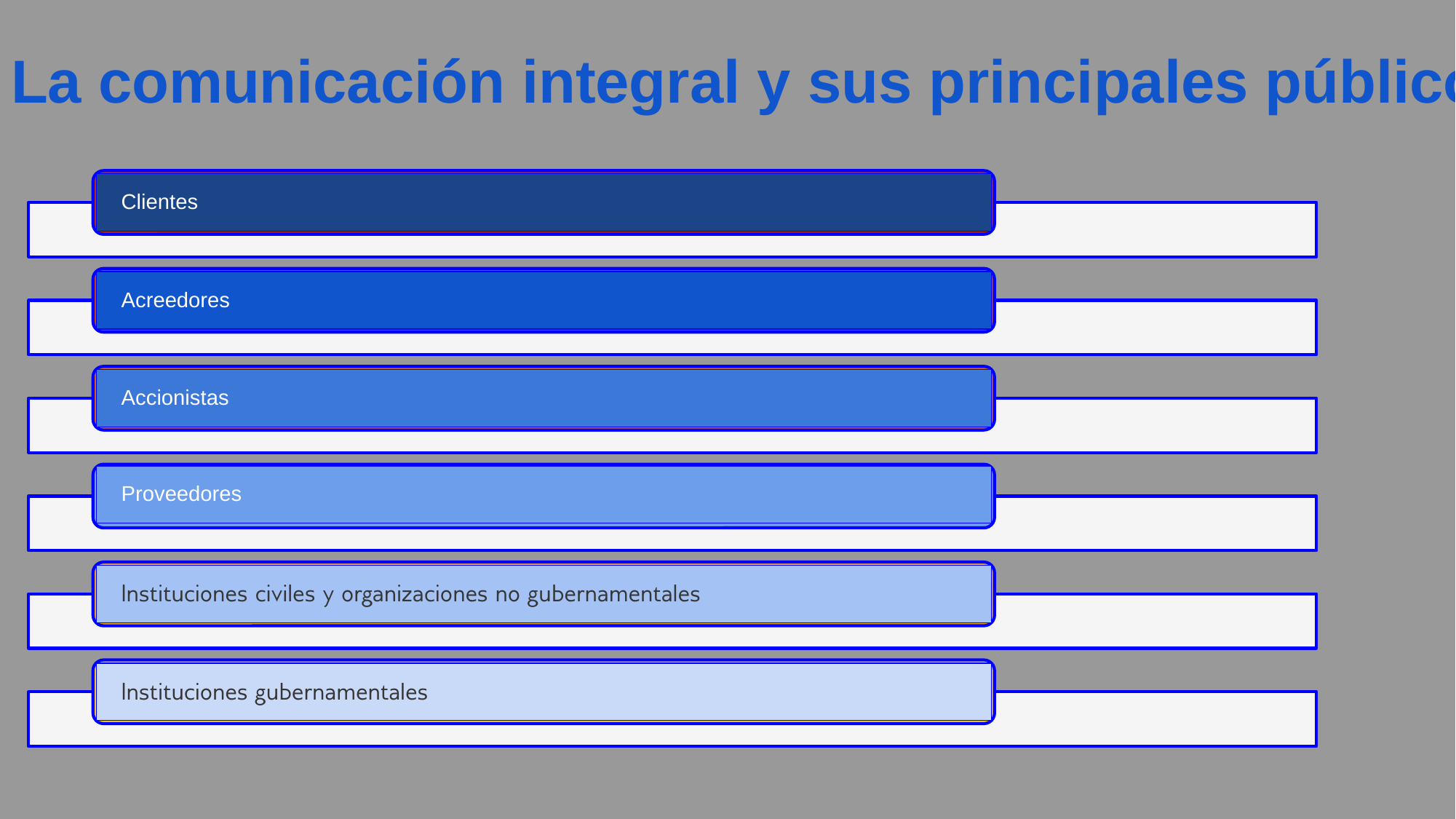

# La comunicación integral y sus principales públicos

Clientes

Acreedores

Accionistas

Proveedores

Instituciones civiles y organizaciones no gubernamentales

Instituciones gubernamentales